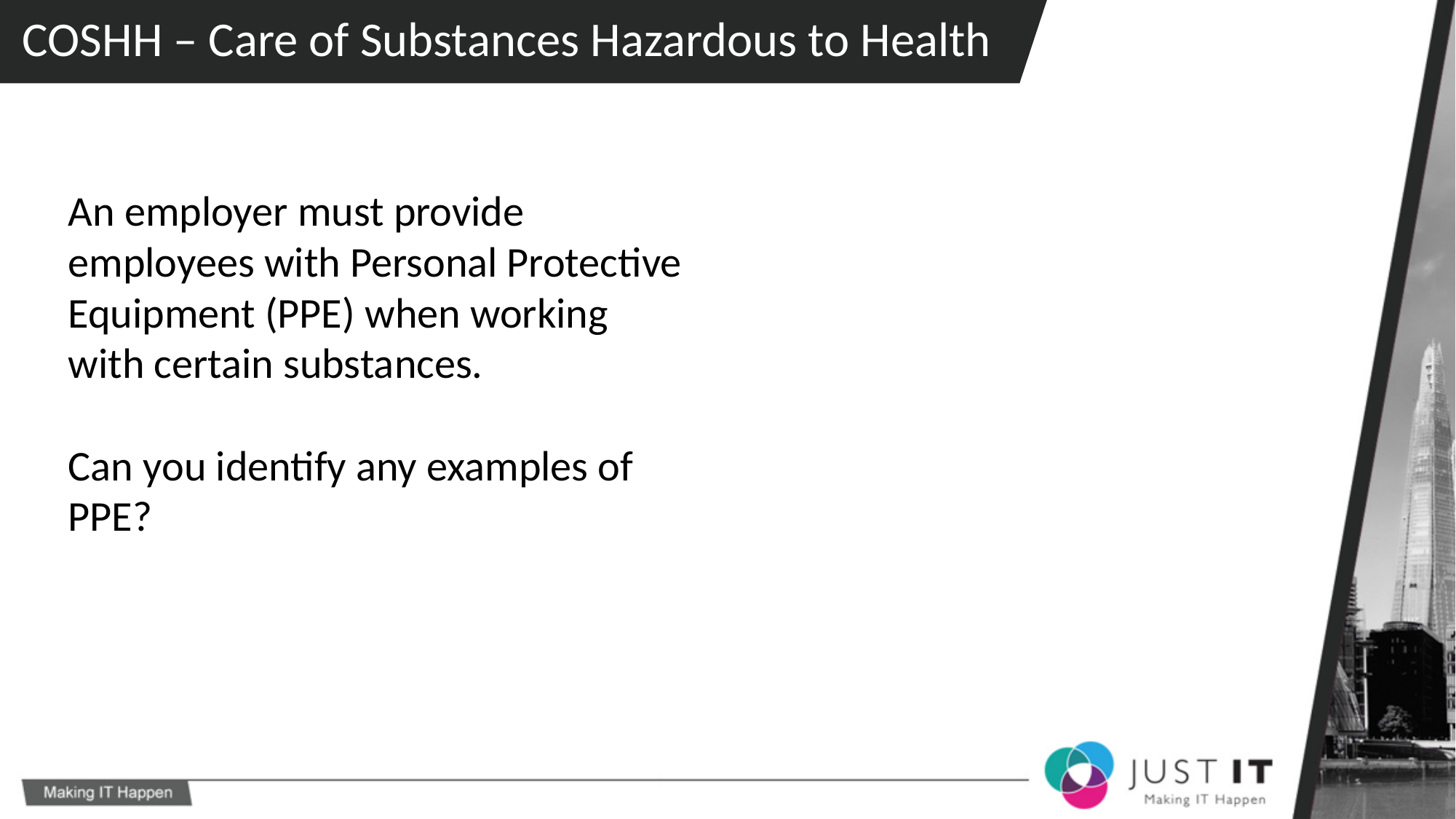

COSHH – Care of Substances Hazardous to Health
An employer must provide employees with Personal Protective Equipment (PPE) when working with certain substances.

Can you identify any examples of PPE?